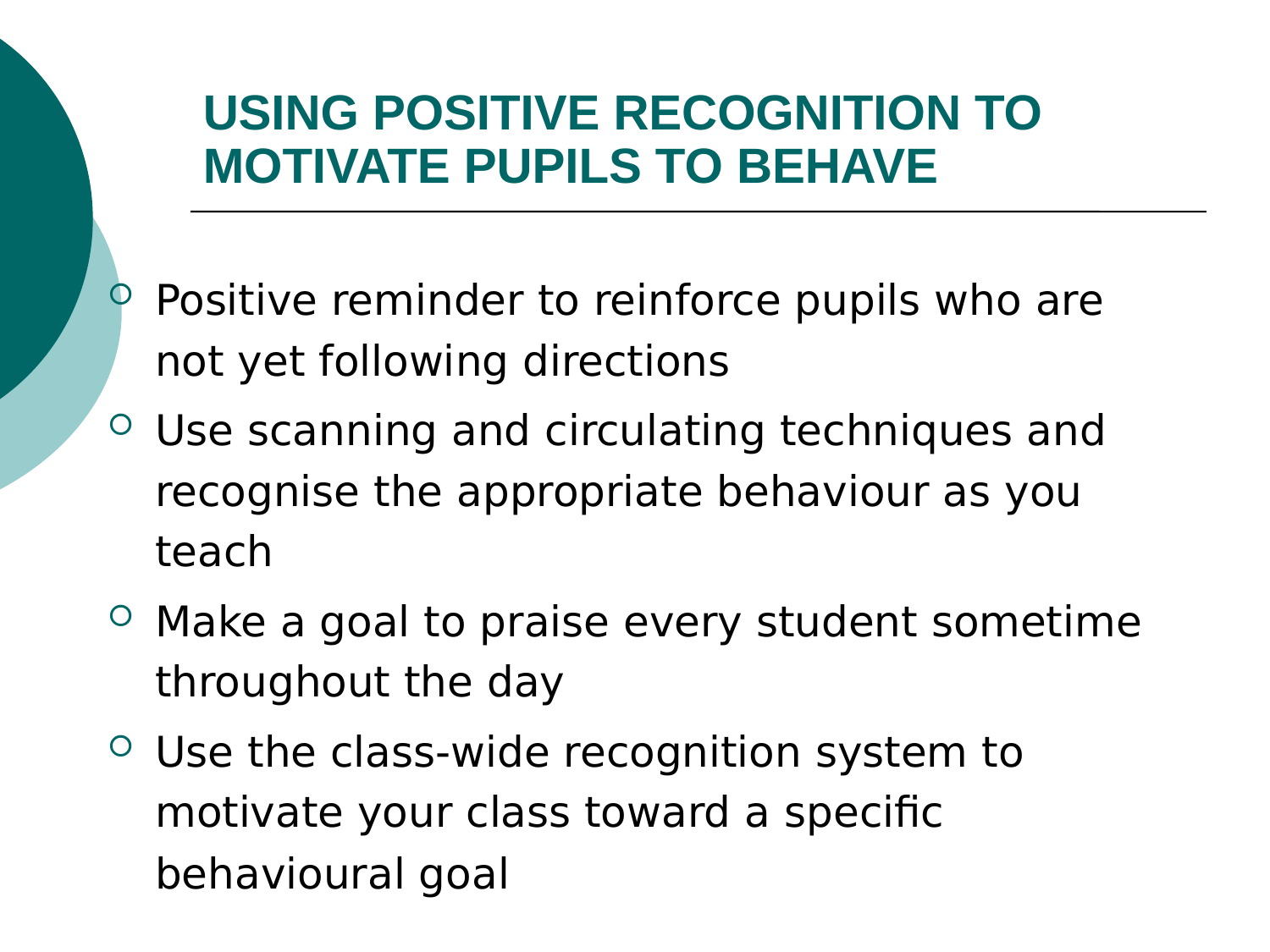

# USING POSITIVE RECOGNITION TO MOTIVATE PUPILS TO BEHAVE
Positive reminder to reinforce pupils who are not yet following directions
Use scanning and circulating techniques and recognise the appropriate behaviour as you teach
Make a goal to praise every student sometime throughout the day
Use the class-wide recognition system to motivate your class toward a specific behavioural goal